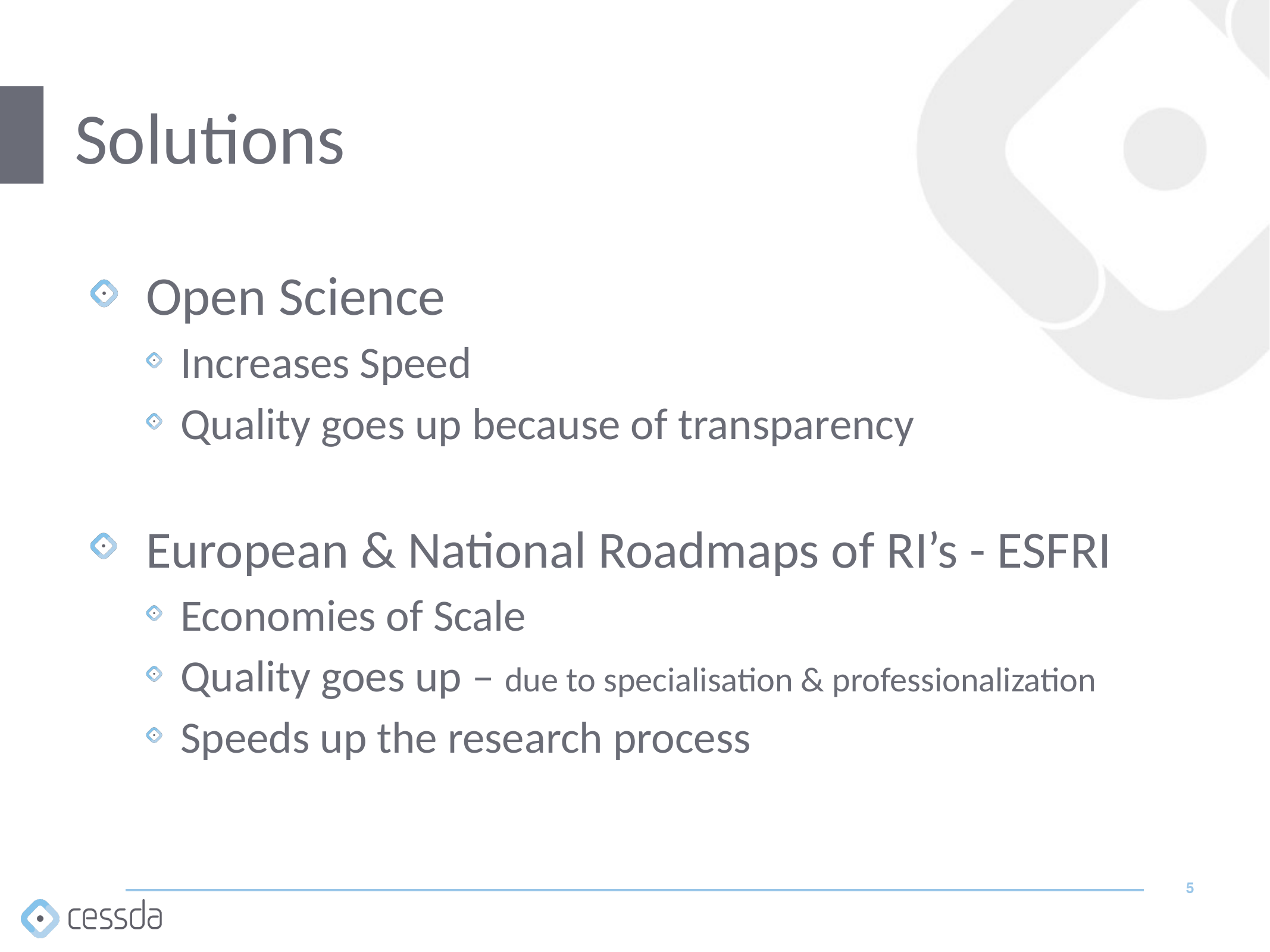

Solutions
Open Science
Increases Speed
Quality goes up because of transparency
European & National Roadmaps of RI’s - ESFRI
Economies of Scale
Quality goes up – due to specialisation & professionalization
Speeds up the research process
5